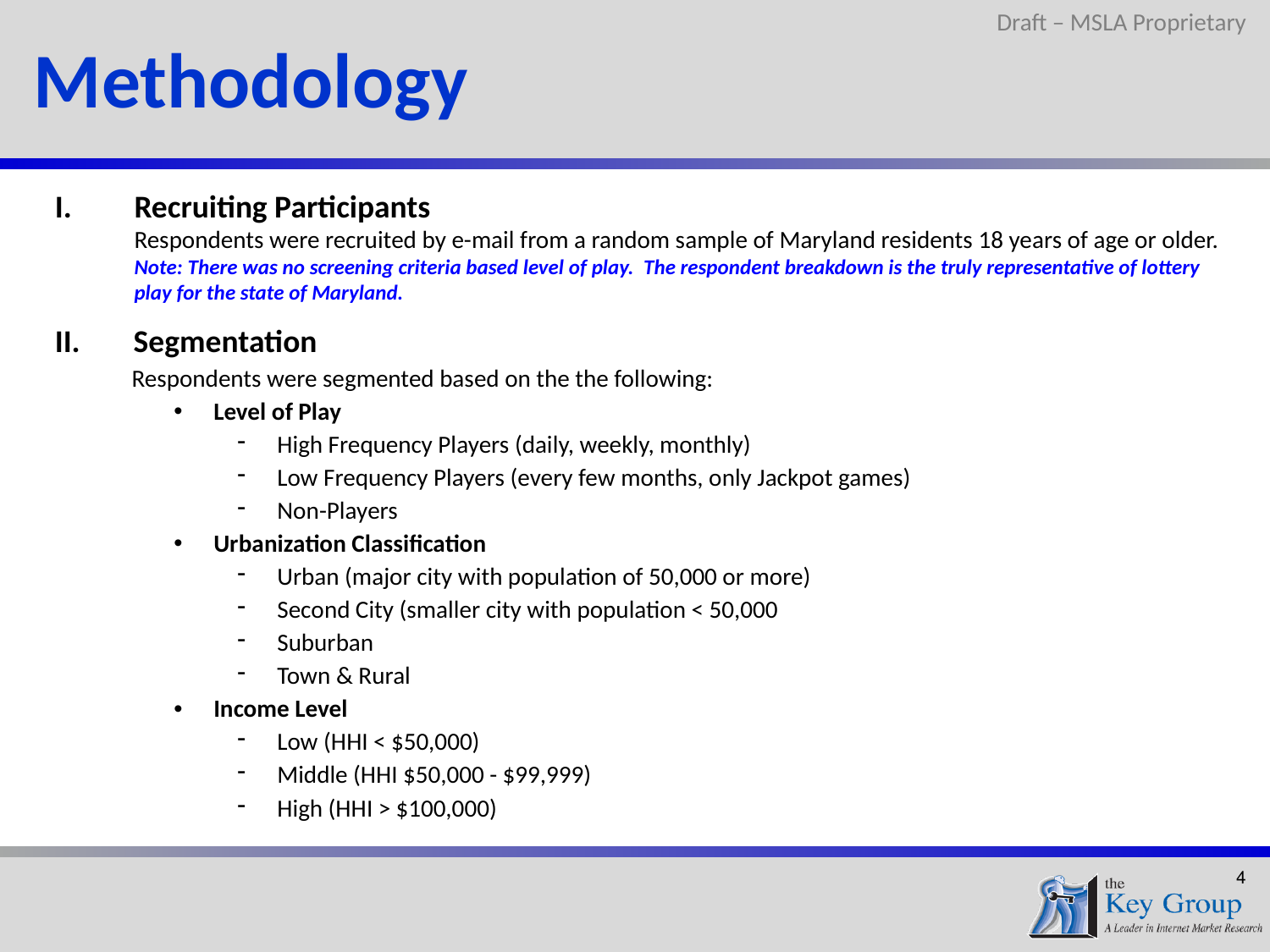

Draft – MSLA Proprietary
Methodology
Recruiting Participants
Respondents were recruited by e-mail from a random sample of Maryland residents 18 years of age or older.
Note: There was no screening criteria based level of play.  The respondent breakdown is the truly representative of lottery play for the state of Maryland.
 Segmentation
              Respondents were segmented based on the the following:
Level of Play
High Frequency Players (daily, weekly, monthly)
Low Frequency Players (every few months, only Jackpot games)
Non-Players
Urbanization Classification
Urban (major city with population of 50,000 or more)
Second City (smaller city with population < 50,000
Suburban
Town & Rural
Income Level
Low (HHI < $50,000)
Middle (HHI $50,000 - $99,999)
High (HHI > $100,000)